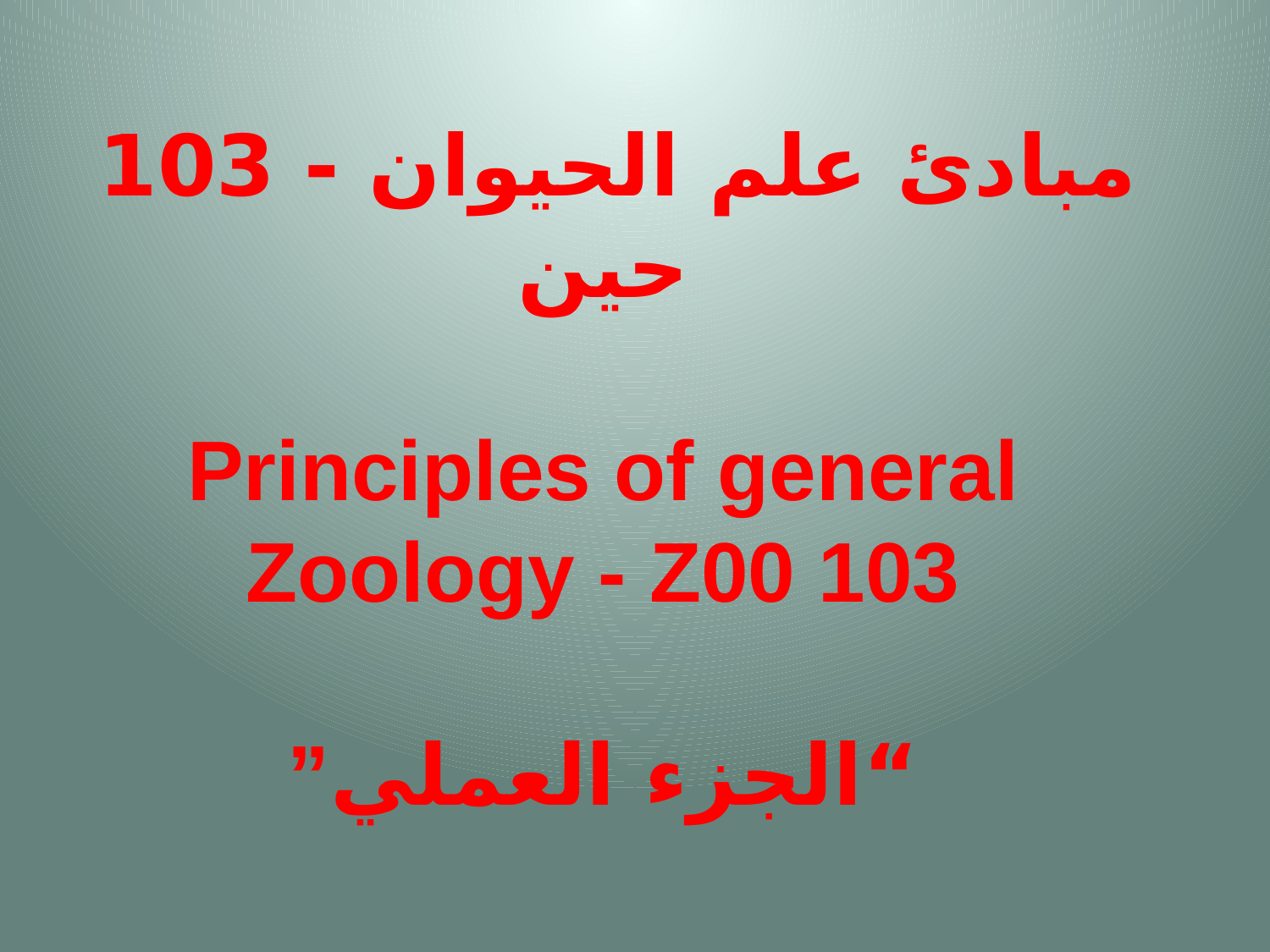

# مبادئ علم الحيوان - 103 حين Principles of general Zoology - Z00 103 ”الجزء العملي“